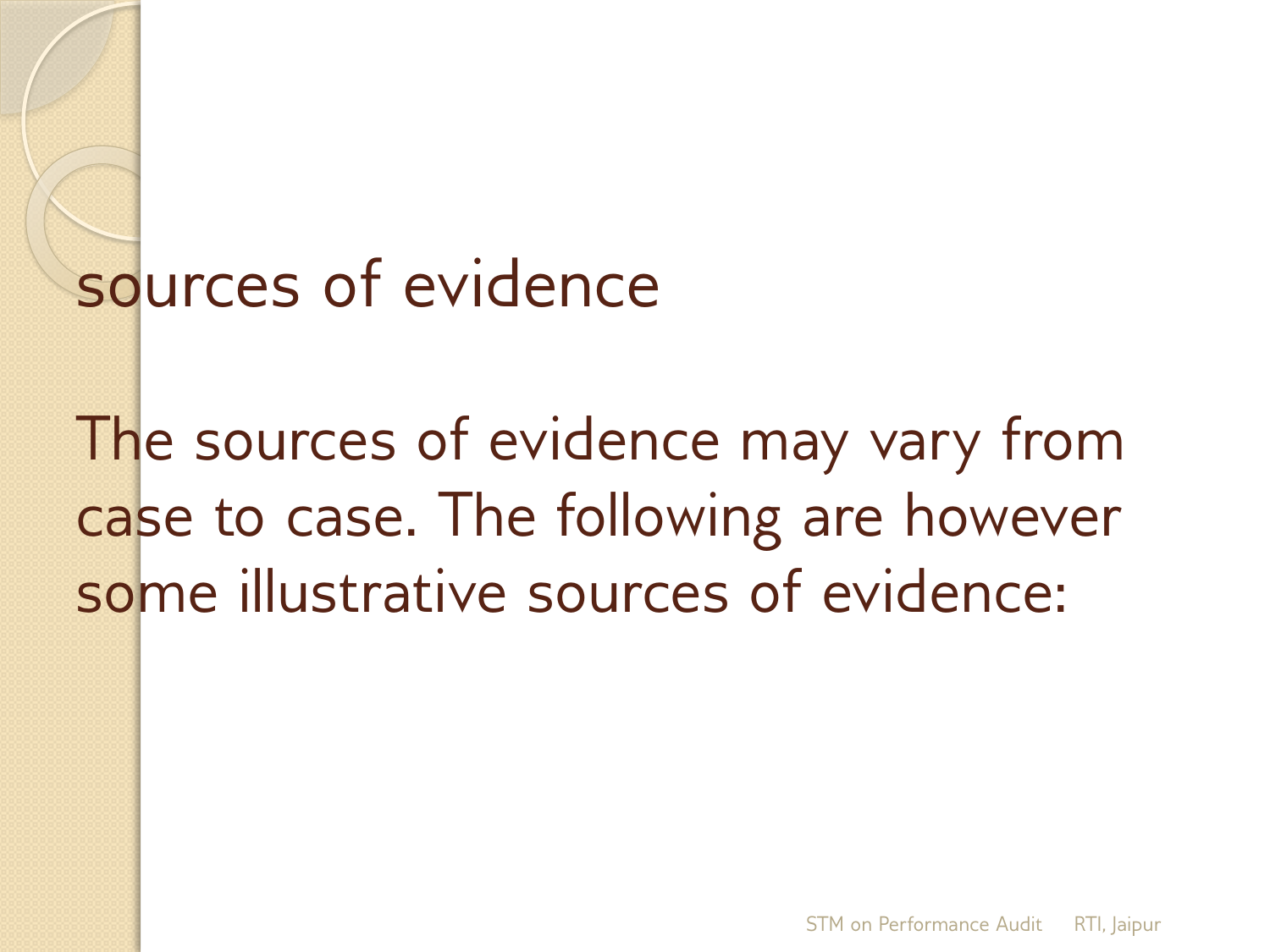

# sources of evidence The sources of evidence may vary from case to case. The following are however some illustrative sources of evidence:
STM on Performance Audit     RTI, Jaipur